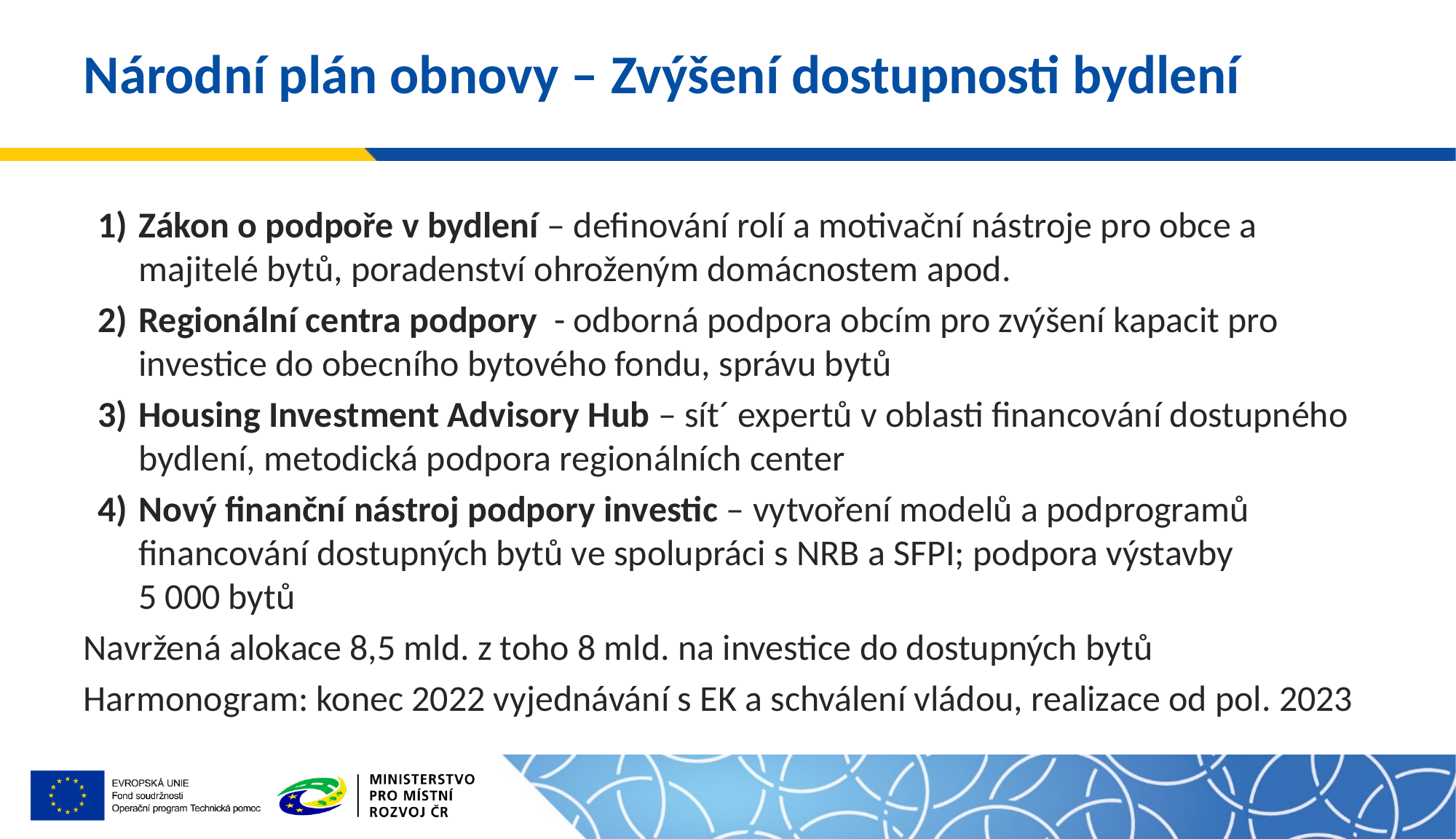

# Národní plán obnovy – Zvýšení dostupnosti bydlení
Zákon o podpoře v bydlení – definování rolí a motivační nástroje pro obce a majitelé bytů, poradenství ohroženým domácnostem apod.
Regionální centra podpory  - odborná podpora obcím pro zvýšení kapacit pro investice do obecního bytového fondu, správu bytů
Housing Investment Advisory Hub – sít´ expertů v oblasti financování dostupného bydlení, metodická podpora regionálních center
Nový finanční nástroj podpory investic – vytvoření modelů a podprogramů financování dostupných bytů ve spolupráci s NRB a SFPI; podpora výstavby
5 000 bytů
Navržená alokace 8,5 mld. z toho 8 mld. na investice do dostupných bytů
Harmonogram: konec 2022 vyjednávání s EK a schválení vládou, realizace od pol. 2023